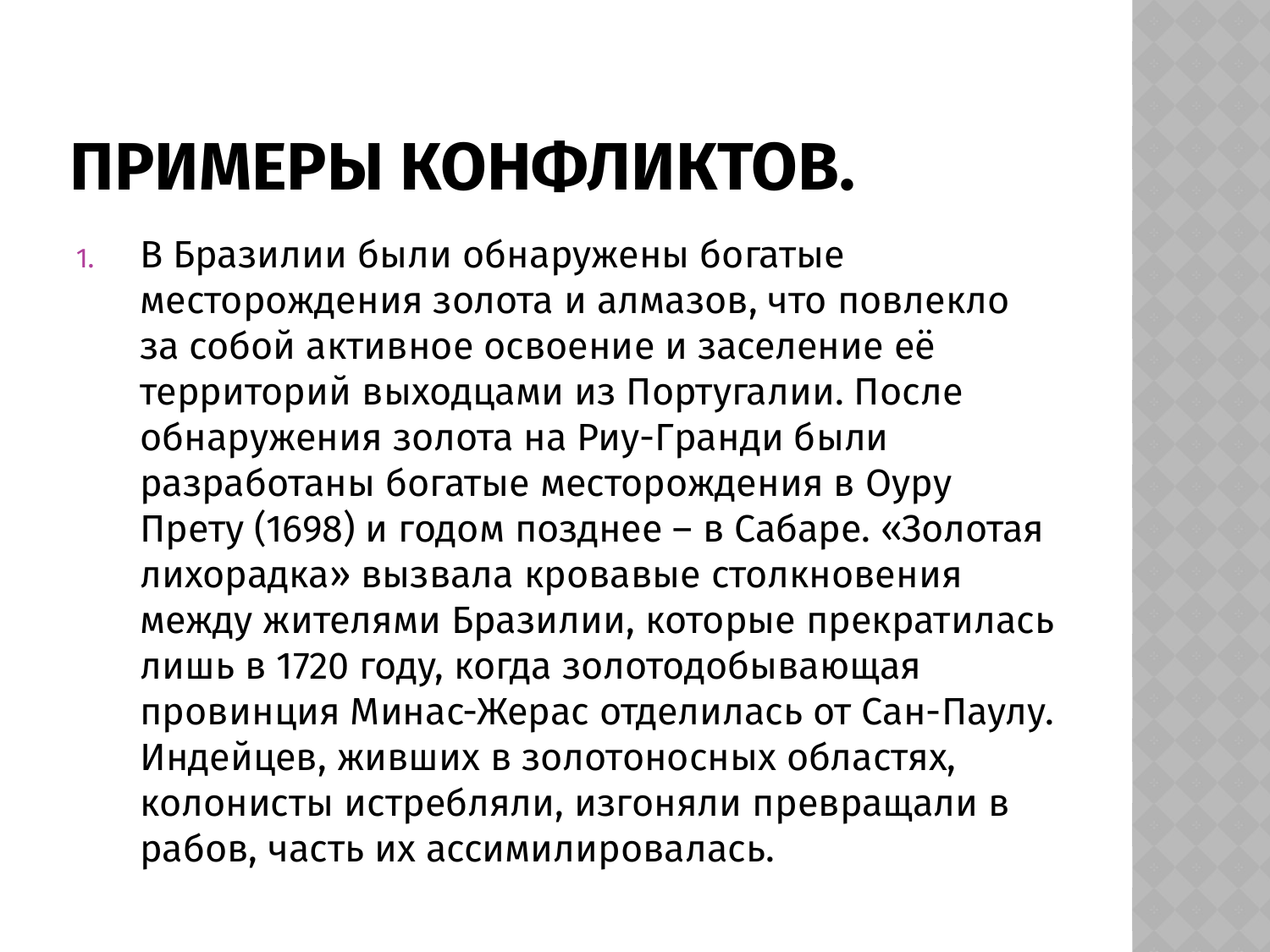

# Примеры конфликтов.
В Бразилии были обнаружены богатые месторождения золота и алмазов, что повлекло за собой активное освоение и заселение её территорий выходцами из Португалии. После обнаружения золота на Риу-Гранди были разработаны богатые месторождения в Оуру Прету (1698) и годом позднее – в Сабаре. «Золотая лихорадка» вызвала кровавые столкновения между жителями Бразилии, которые прекратилась лишь в 1720 году, когда золотодобывающая провинция Минас-Жерас отделилась от Сан-Паулу. Индейцев, живших в золотоносных областях, колонисты истребляли, изгоняли превращали в рабов, часть их ассимилировалась.